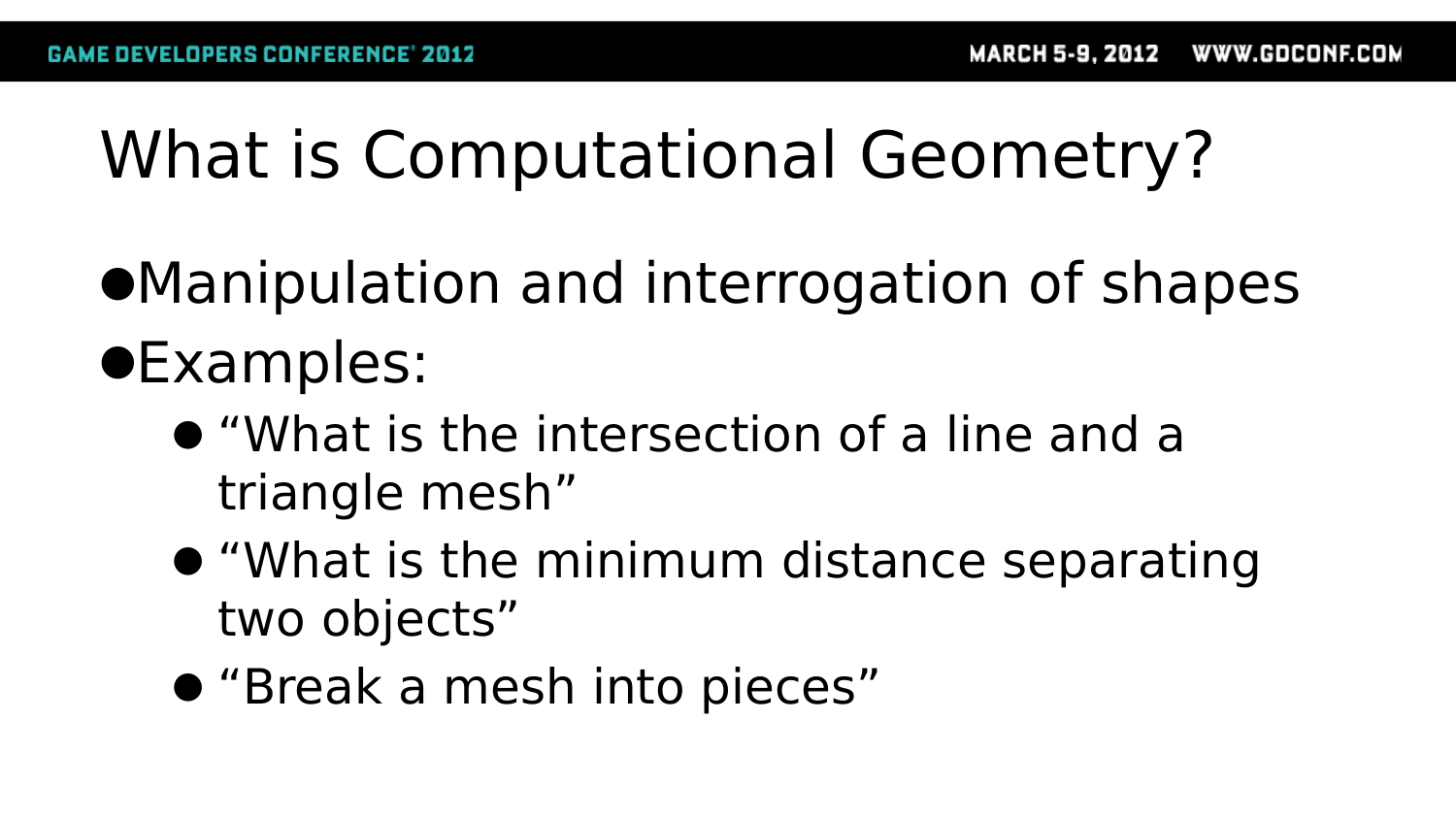

# What is Computational Geometry?
Manipulation and interrogation of shapes
Examples:
“What is the intersection of a line and a triangle mesh”
“What is the minimum distance separating two objects”
“Break a mesh into pieces”